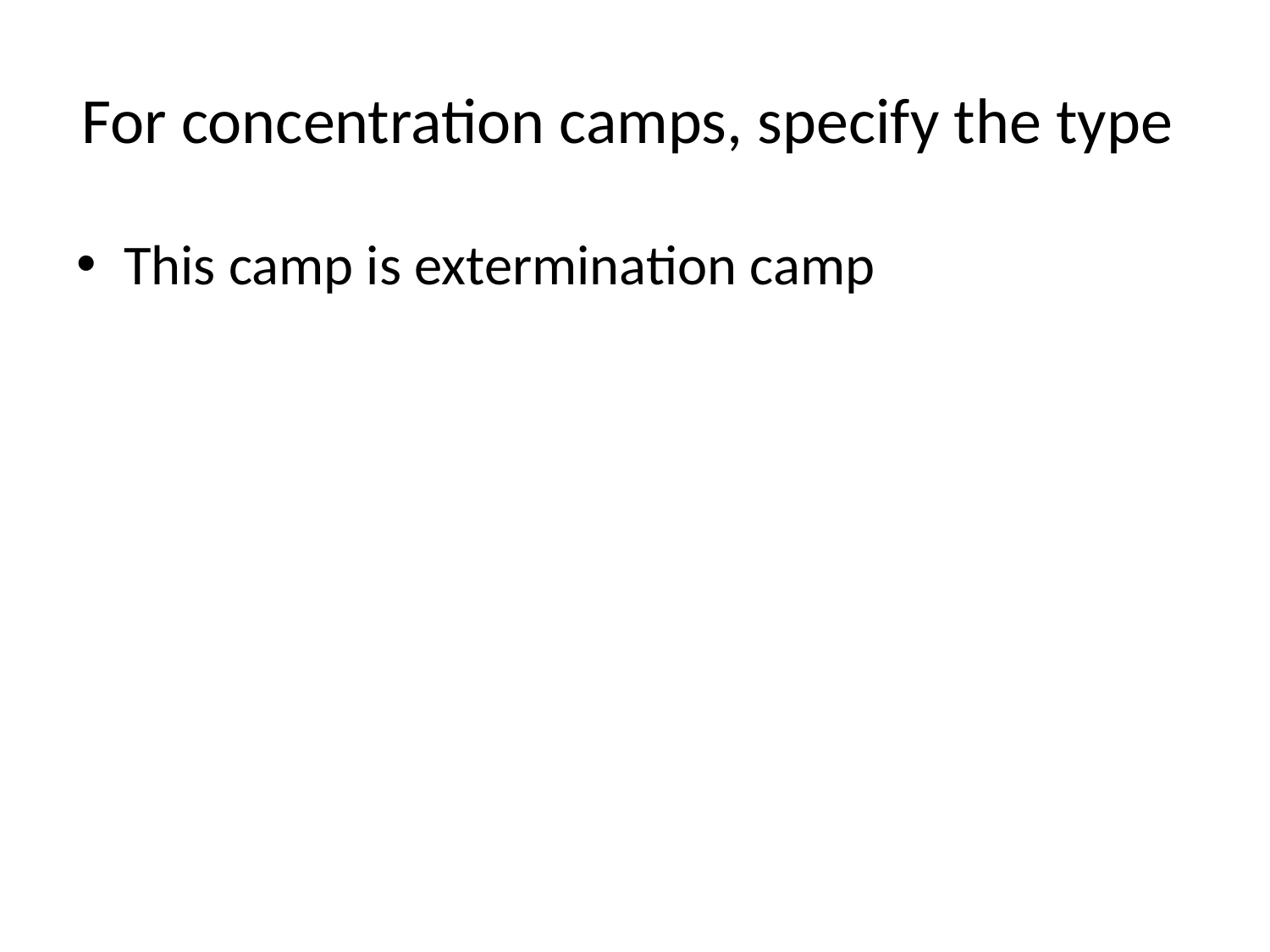

# For concentration camps, specify the type
This camp is extermination camp